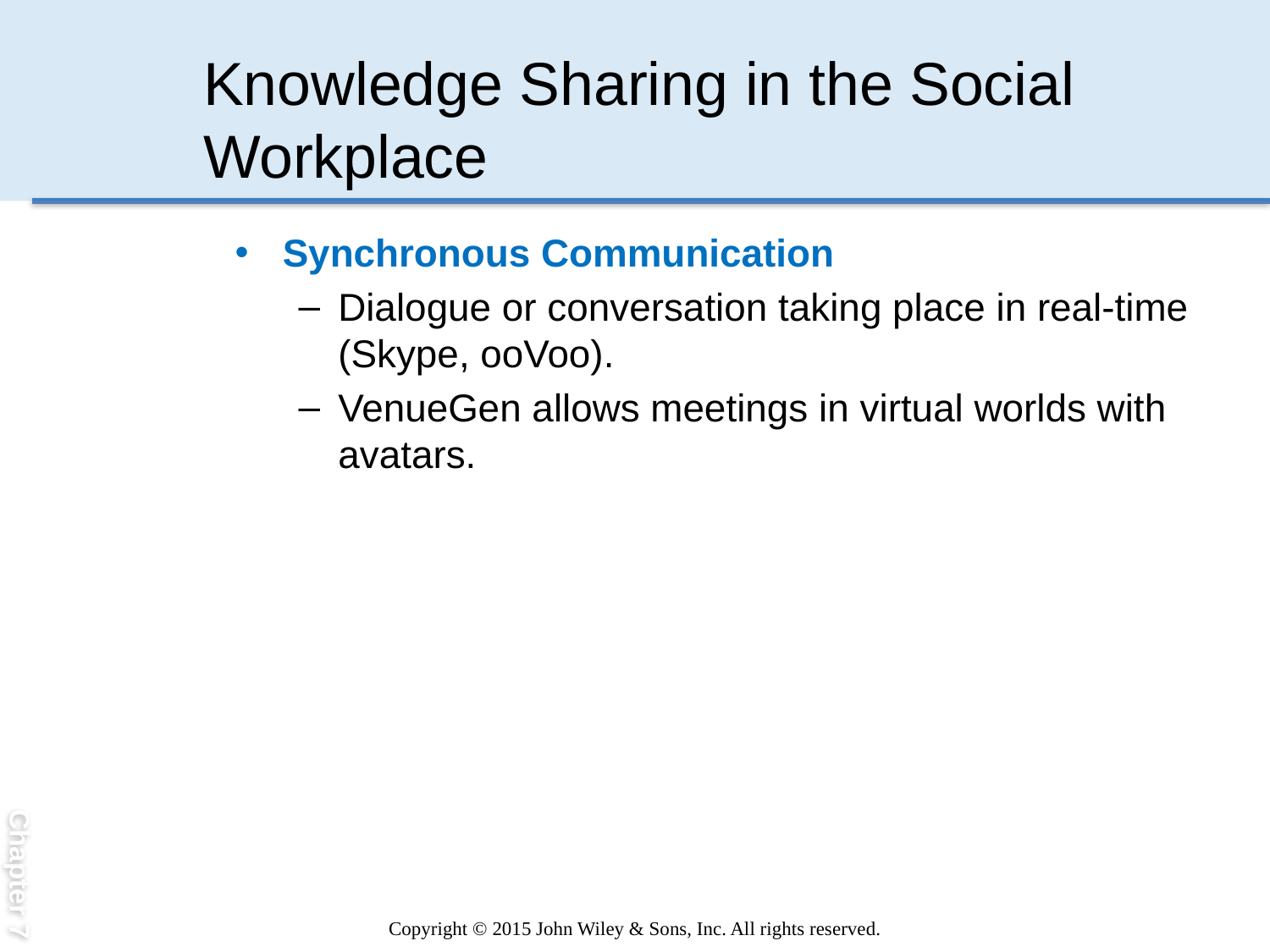

Chapter 7
# Knowledge Sharing in the Social Workplace
Synchronous Communication
Dialogue or conversation taking place in real-time (Skype, ooVoo).
VenueGen allows meetings in virtual worlds with avatars.